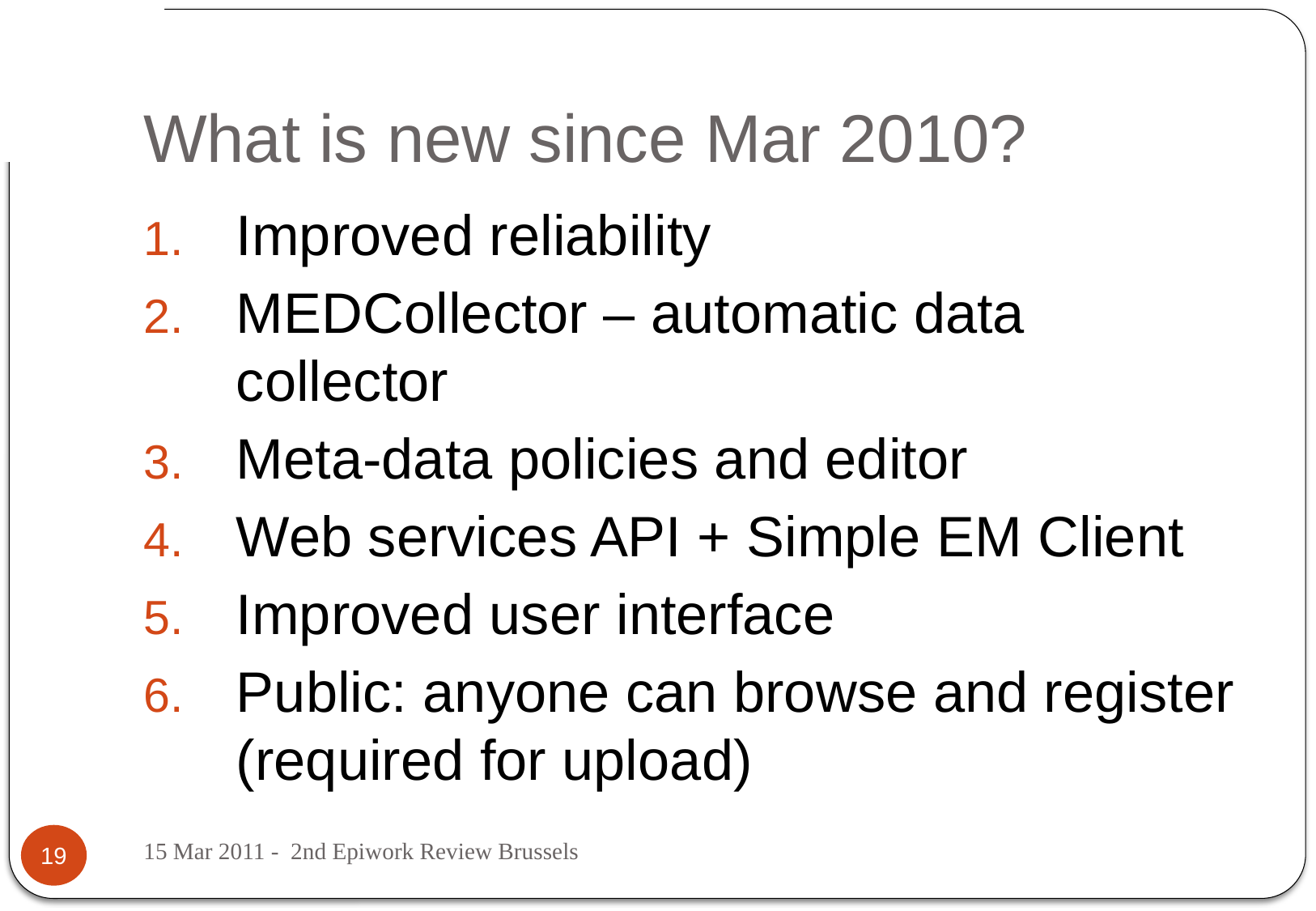

# What is new since Mar 2010?
Improved reliability
MEDCollector – automatic data collector
Meta-data policies and editor
Web services API + Simple EM Client
Improved user interface
Public: anyone can browse and register (required for upload)

15 Mar 2011 -  2nd Epiwork Review Brussels
19